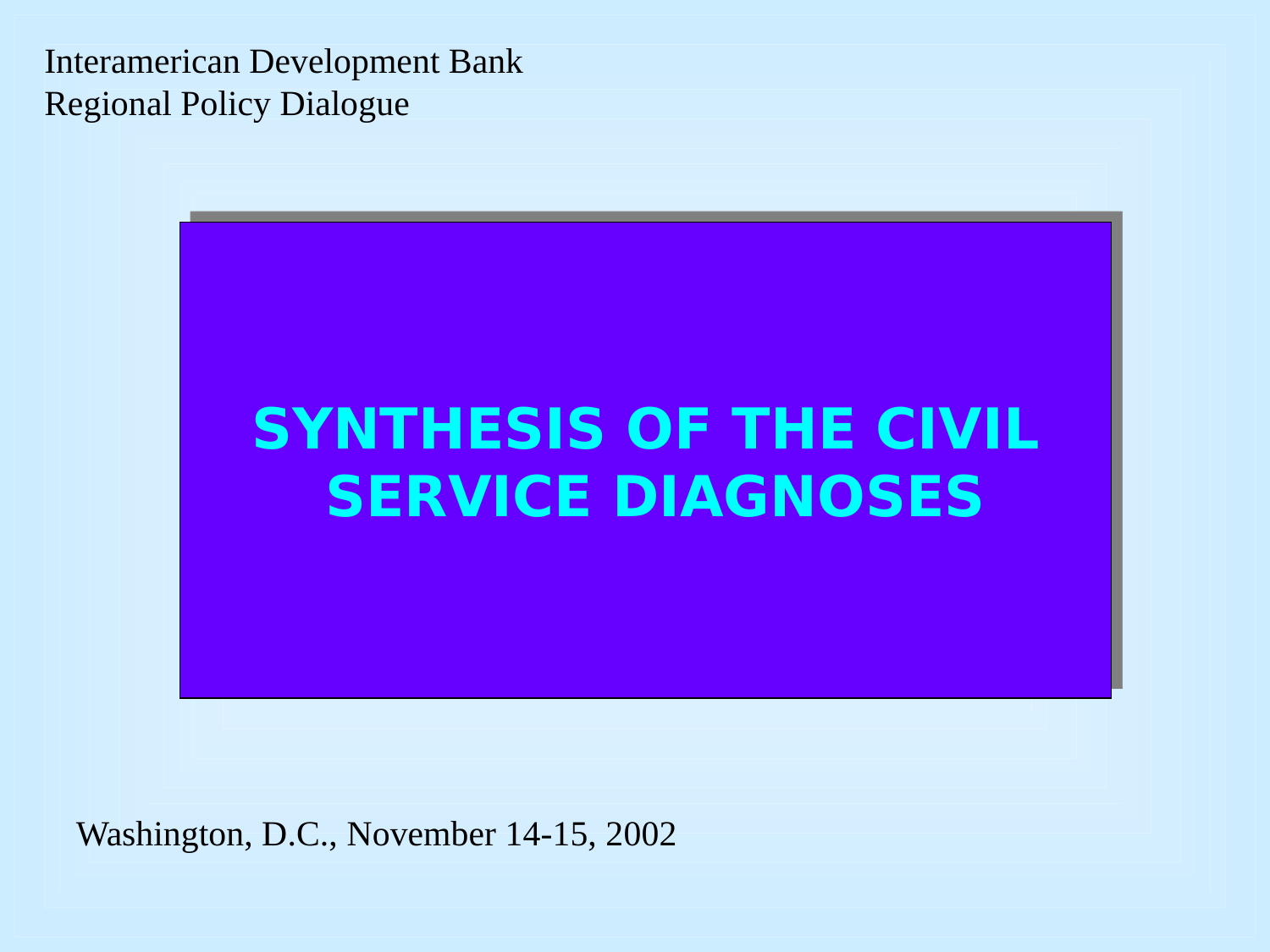

Interamerican Development Bank Regional Policy Dialogue
SYNTHESIS OF THE CIVIL
 SERVICE DIAGNOSES
Washington, D.C., November 14-15, 2002